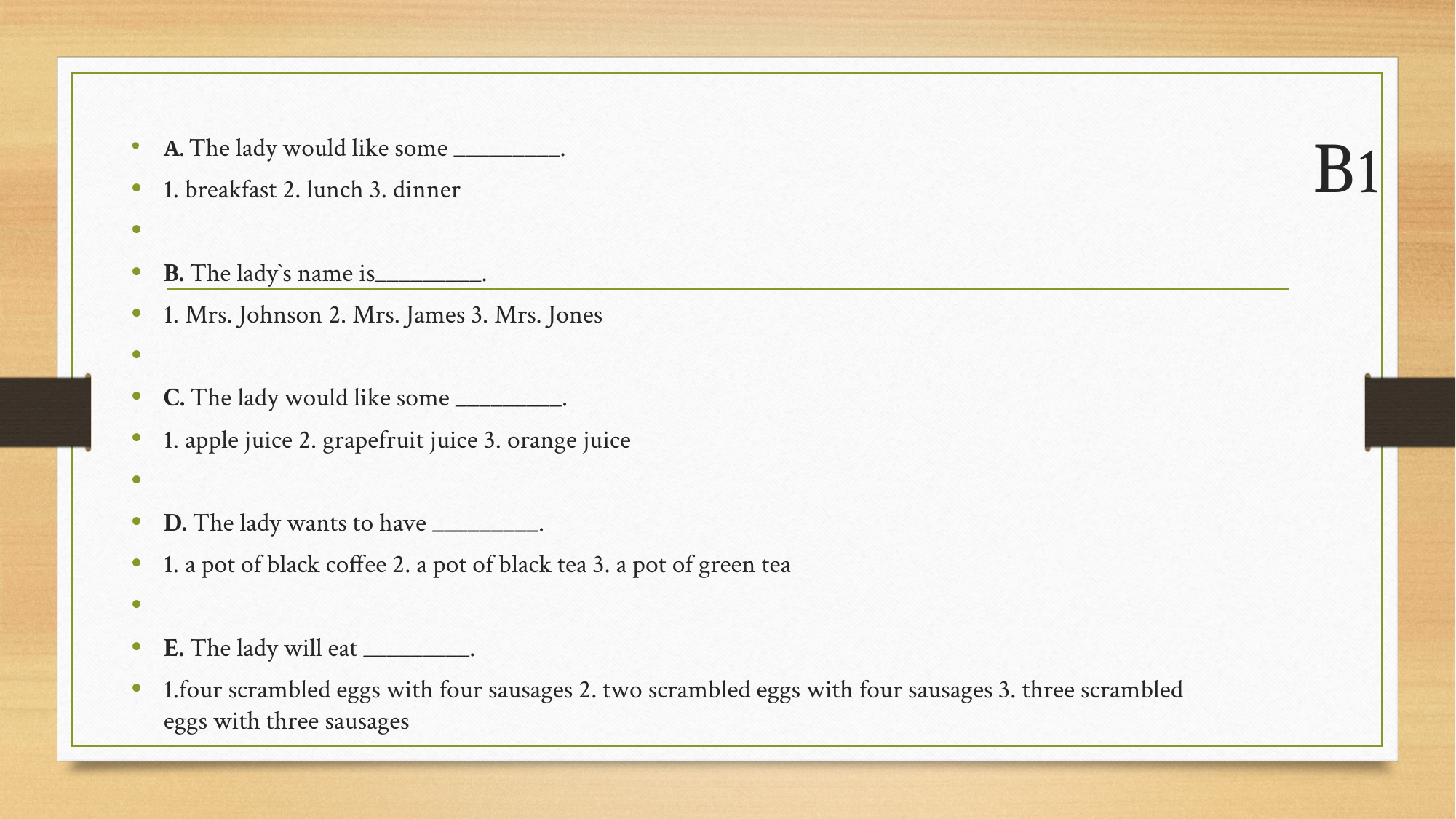

# В1
А. The lady would like some _________.
1. breakfast 2. lunch 3. dinner

B. The lady`s name is_________.
1. Mrs. Johnson 2. Mrs. James 3. Mrs. Jones

C. The lady would like some _________.
1. apple juice 2. grapefruit juice 3. orange juice

D. The lady wants to have _________.
1. a pot of black coffee 2. a pot of black tea 3. a pot of green tea

E. The lady will eat _________.
1.four scrambled eggs with four sausages 2. two scrambled eggs with four sausages 3. three scrambled eggs with three sausages